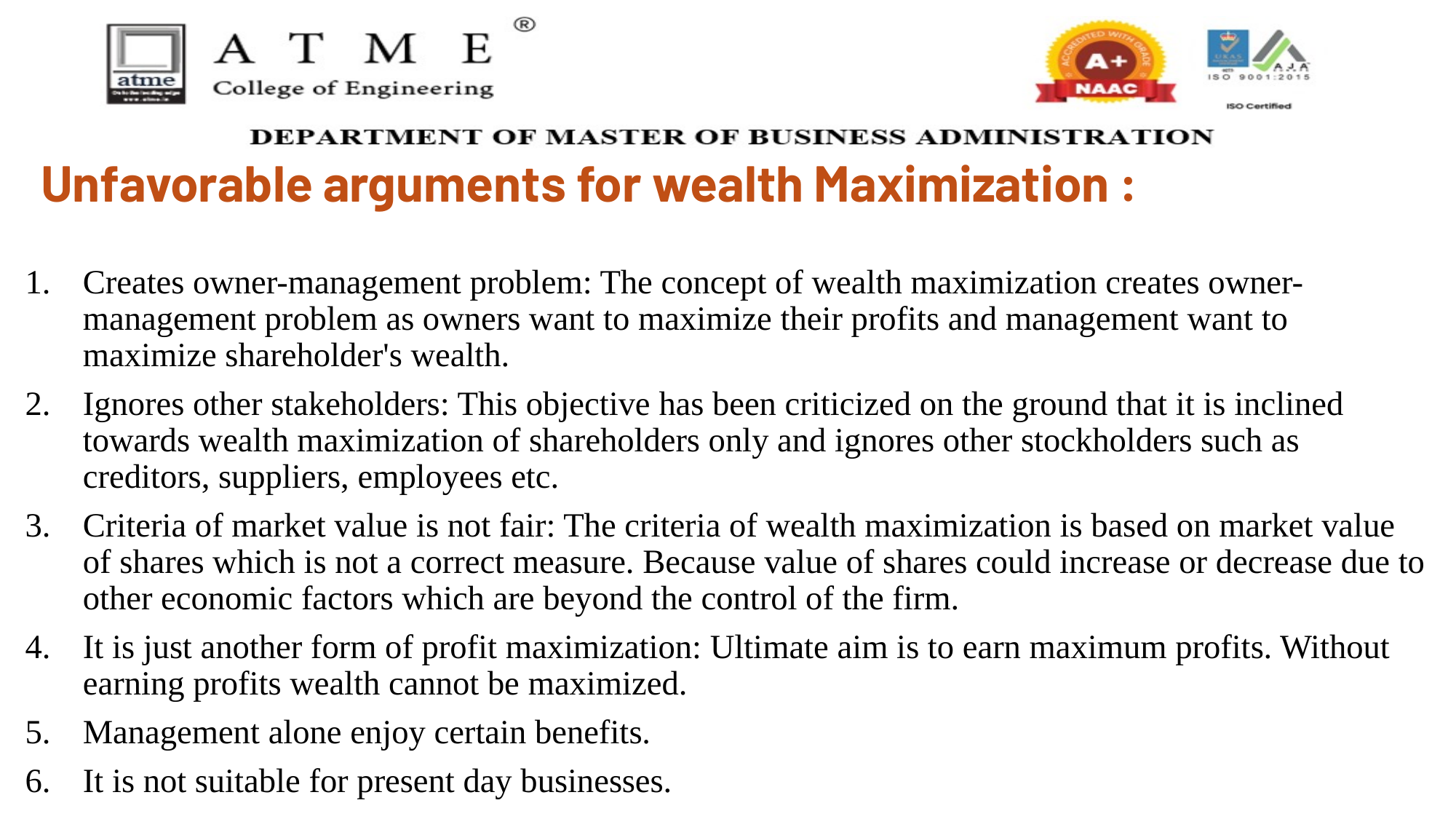

# Unfavorable arguments for wealth Maximization :
Creates owner-management problem: The concept of wealth maximization creates owner-management problem as owners want to maximize their profits and management want to maximize shareholder's wealth.
Ignores other stakeholders: This objective has been criticized on the ground that it is inclined towards wealth maximization of shareholders only and ignores other stockholders such as creditors, suppliers, employees etc.
Criteria of market value is not fair: The criteria of wealth maximization is based on market value of shares which is not a correct measure. Because value of shares could increase or decrease due to other economic factors which are beyond the control of the firm.
It is just another form of profit maximization: Ultimate aim is to earn maximum profits. Without earning profits wealth cannot be maximized.
Management alone enjoy certain benefits.
It is not suitable for present day businesses.